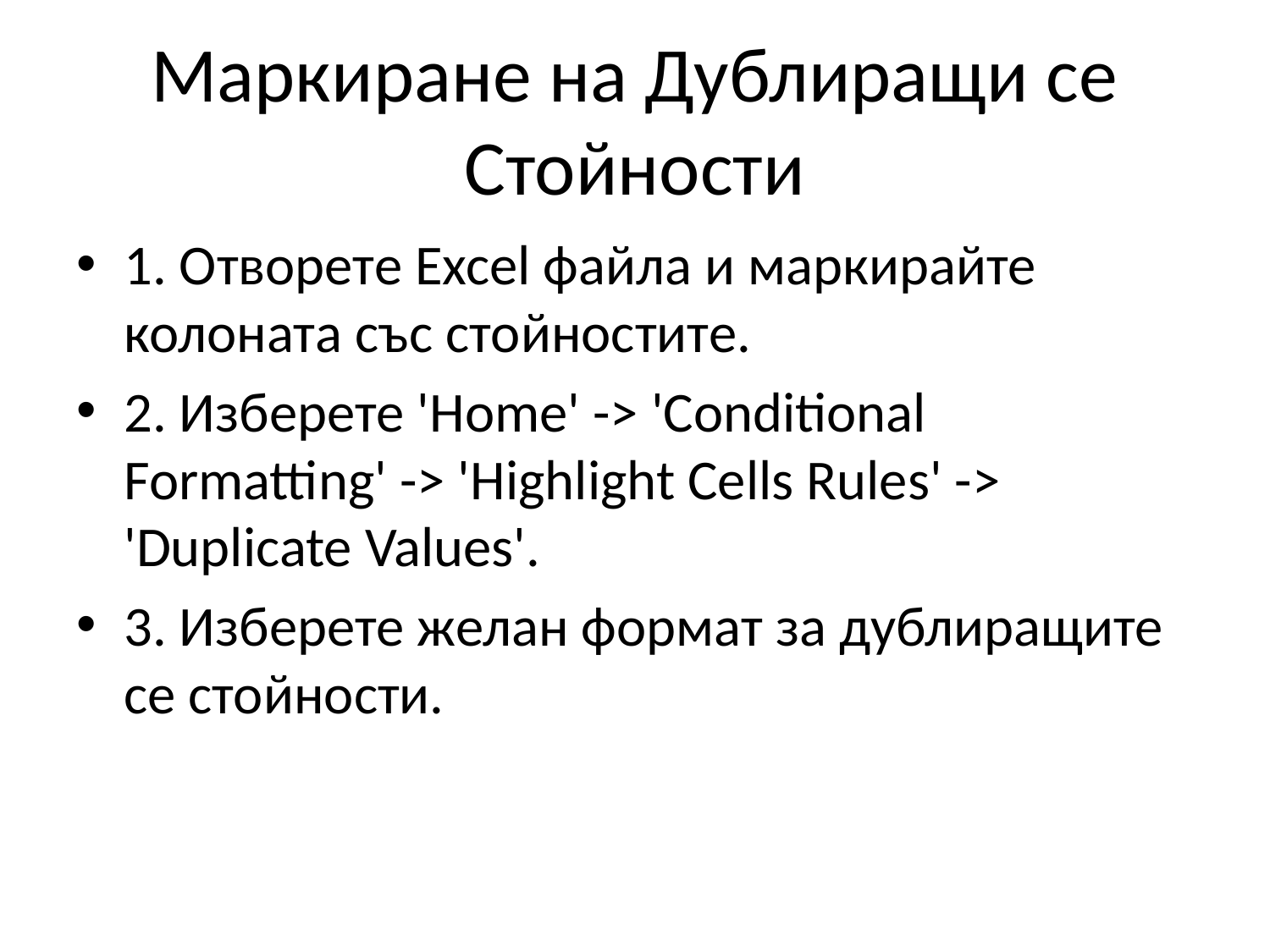

# Маркиране на Дублиращи се Стойности
1. Отворете Excel файла и маркирайте колоната със стойностите.
2. Изберете 'Home' -> 'Conditional Formatting' -> 'Highlight Cells Rules' -> 'Duplicate Values'.
3. Изберете желан формат за дублиращите се стойности.